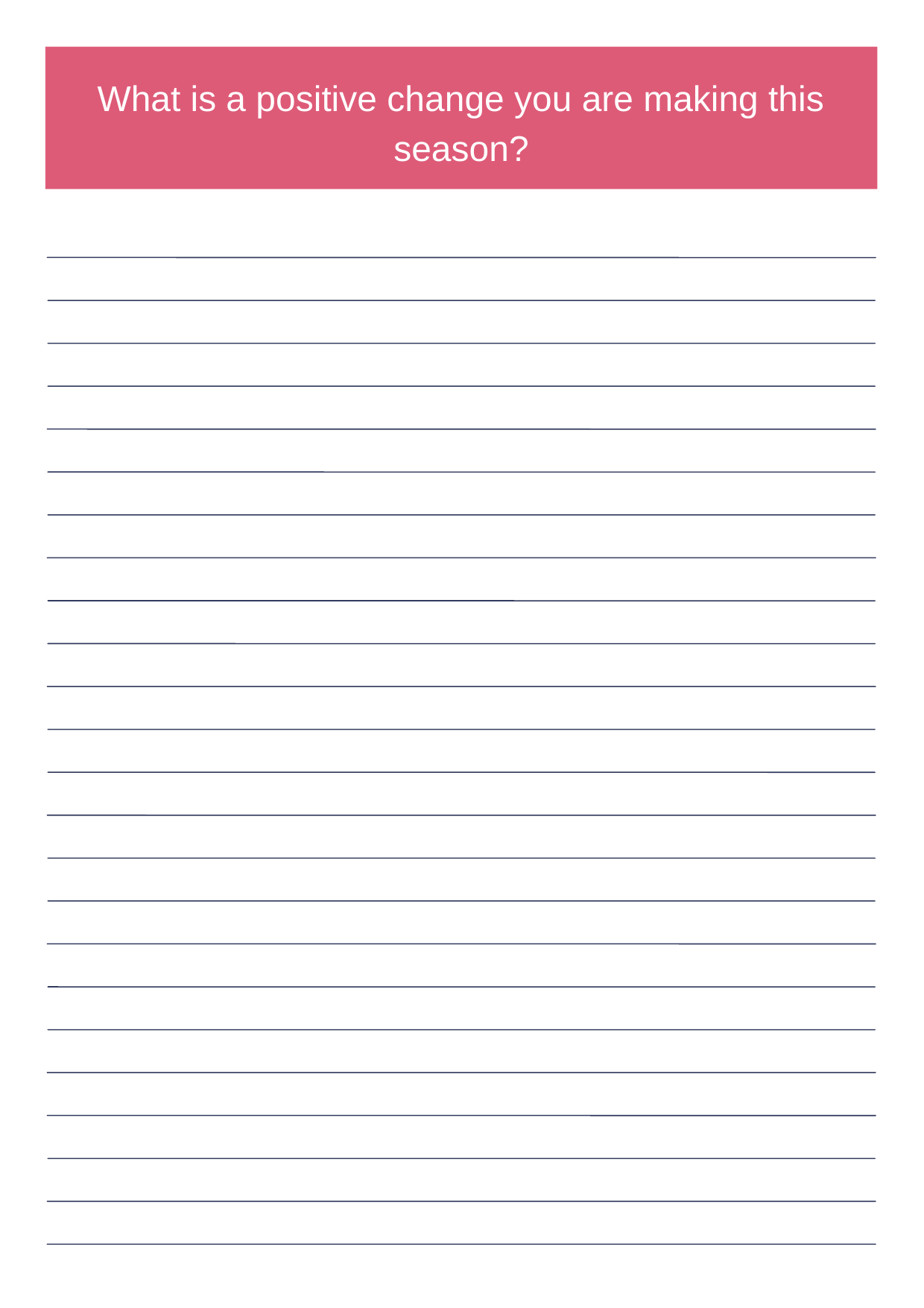

What is a positive change you are making this season?